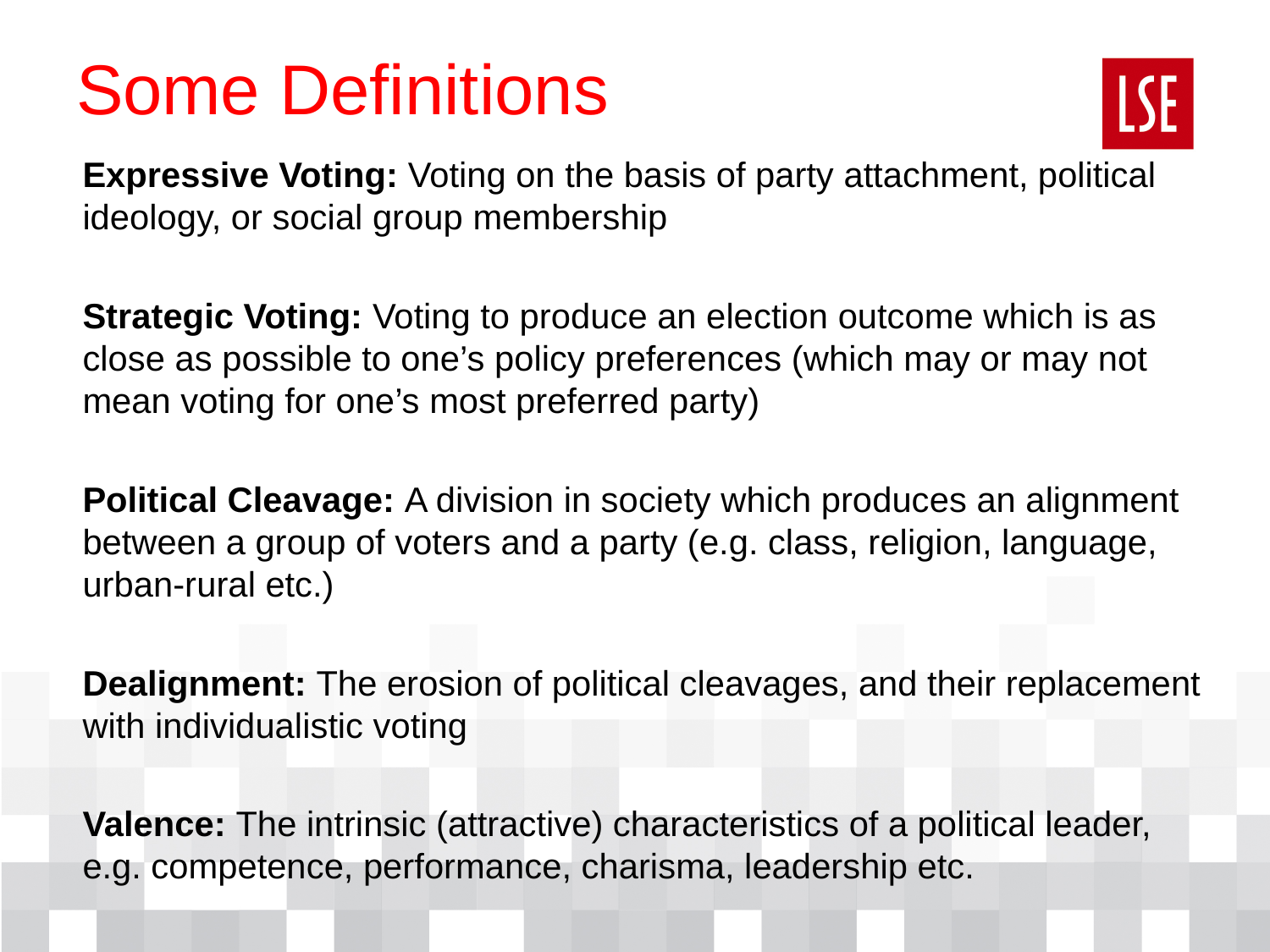

Some Definitions
Expressive Voting: Voting on the basis of party attachment, political ideology, or social group membership

Strategic Voting: Voting to produce an election outcome which is as close as possible to one’s policy preferences (which may or may not mean voting for one’s most preferred party)

Political Cleavage: A division in society which produces an alignment between a group of voters and a party (e.g. class, religion, language, urban-rural etc.)

Dealignment: The erosion of political cleavages, and their replacement with individualistic voting

Valence: The intrinsic (attractive) characteristics of a political leader, e.g. competence, performance, charisma, leadership etc.